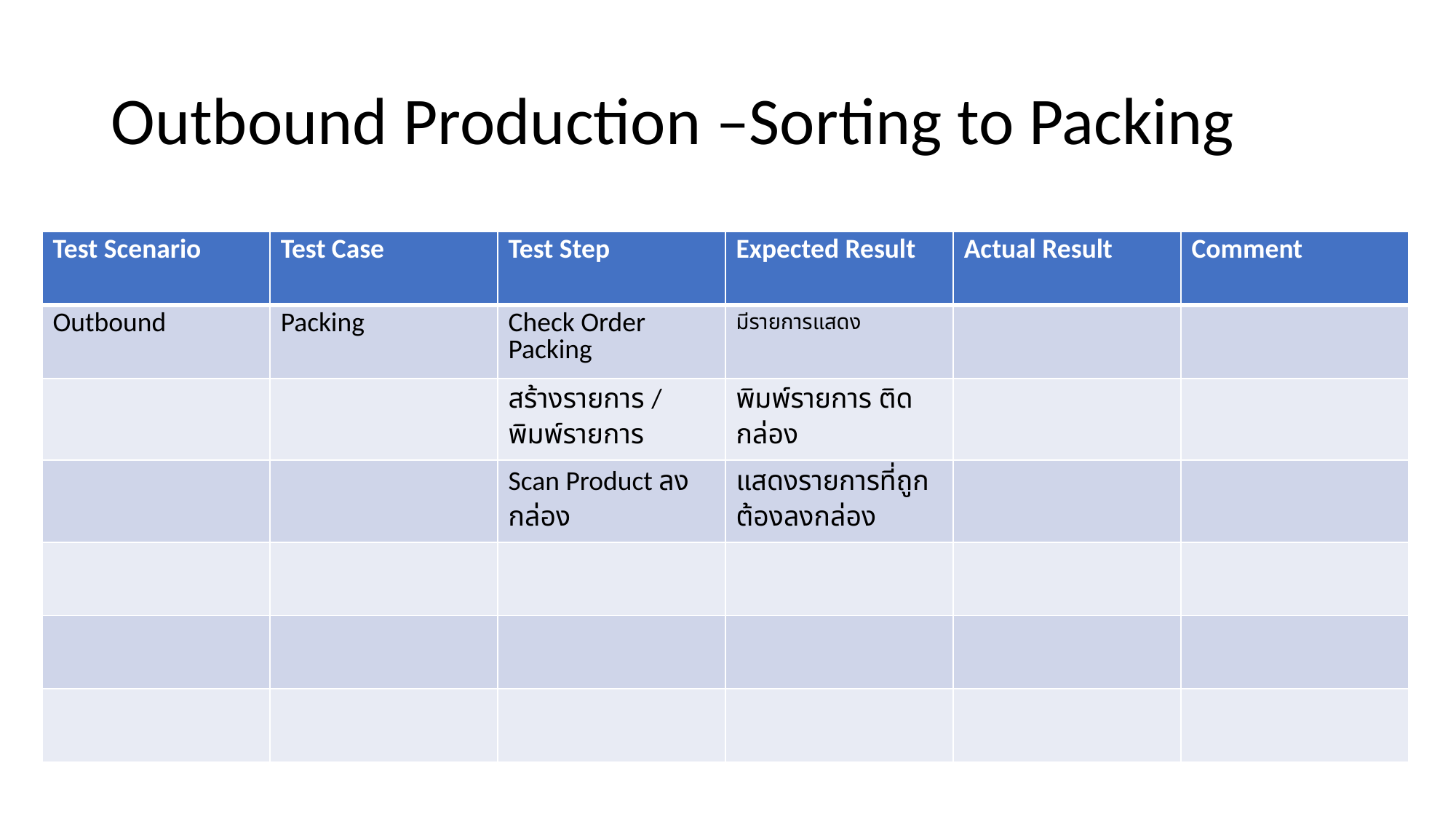

# Outbound Production –Sorting to Packing
| Test Scenario | Test Case | Test Step | Expected Result | Actual Result | Comment |
| --- | --- | --- | --- | --- | --- |
| Outbound | Packing | Check Order Packing | มีรายการแสดง |  |  |
|  |  | สร้างรายการ / พิมพ์รายการ | พิมพ์รายการ ติดกล่อง |  |  |
|  |  | Scan Product ลงกล่อง | แสดงรายการที่ถูกต้องลงกล่อง |  |  |
|  |  |  |  |  |  |
|  |  |  |  |  |  |
|  |  |  |  |  |  |